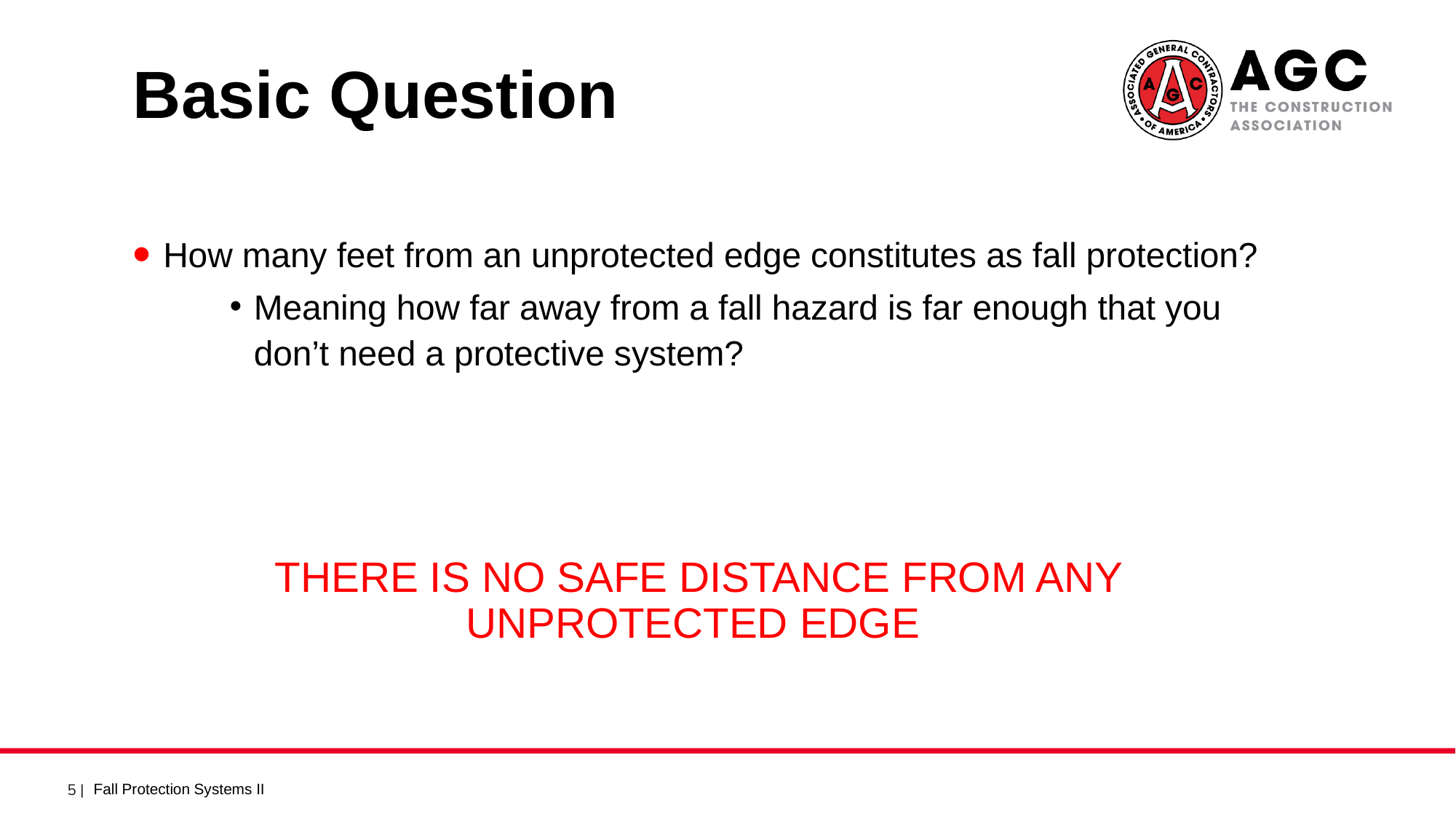

Basic Question 2
How many feet from an unprotected edge constitutes as fall protection?
Meaning how far away from a fall hazard is far enough that you don’t need a protective system?

There is no safe distance from any unprotected edge

Fall Protection Systems II